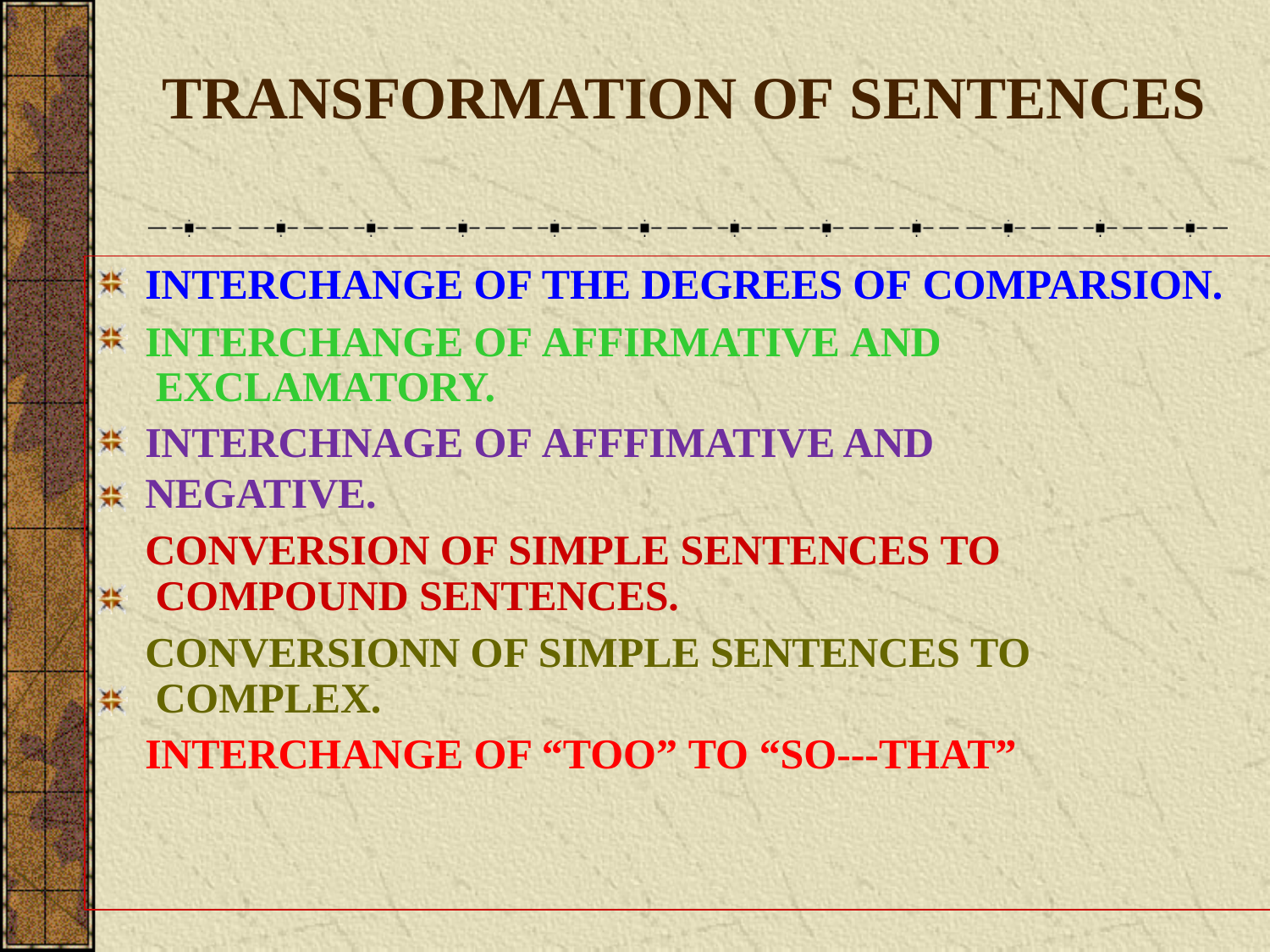

# TRANSFORMATION OF SENTENCES
INTERCHANGE OF THE DEGREES OF COMPARSION.
INTERCHANGE OF AFFIRMATIVE AND  EXCLAMATORY.
INTERCHNAGE OF AFFFIMATIVE AND NEGATIVE.
CONVERSION OF SIMPLE SENTENCES TO  COMPOUND SENTENCES.
CONVERSIONN OF SIMPLE SENTENCES TO  COMPLEX.
INTERCHANGE OF “TOO” TO “SO---THAT”